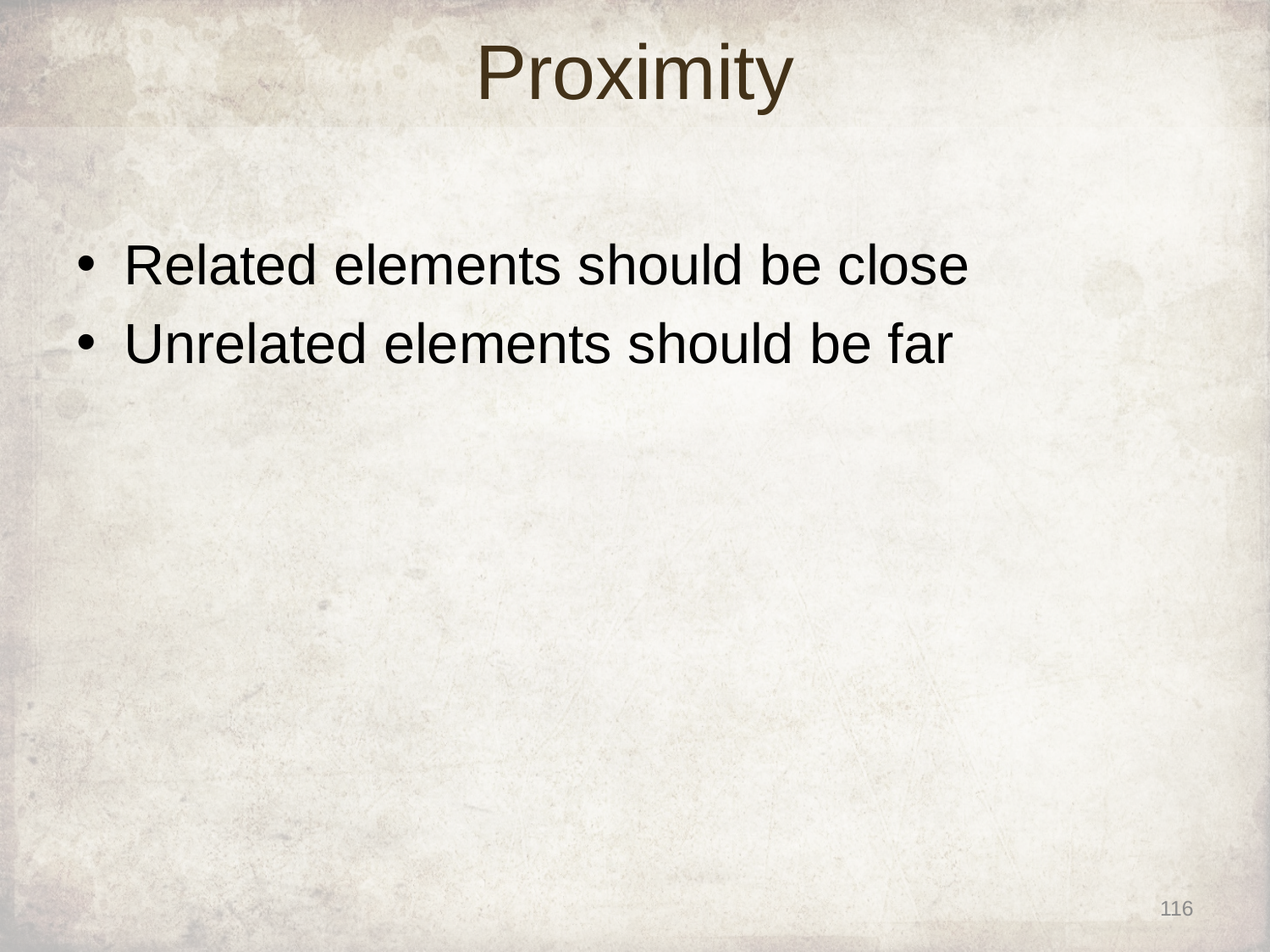

# Proximity
Related elements should be close
Unrelated elements should be far
116